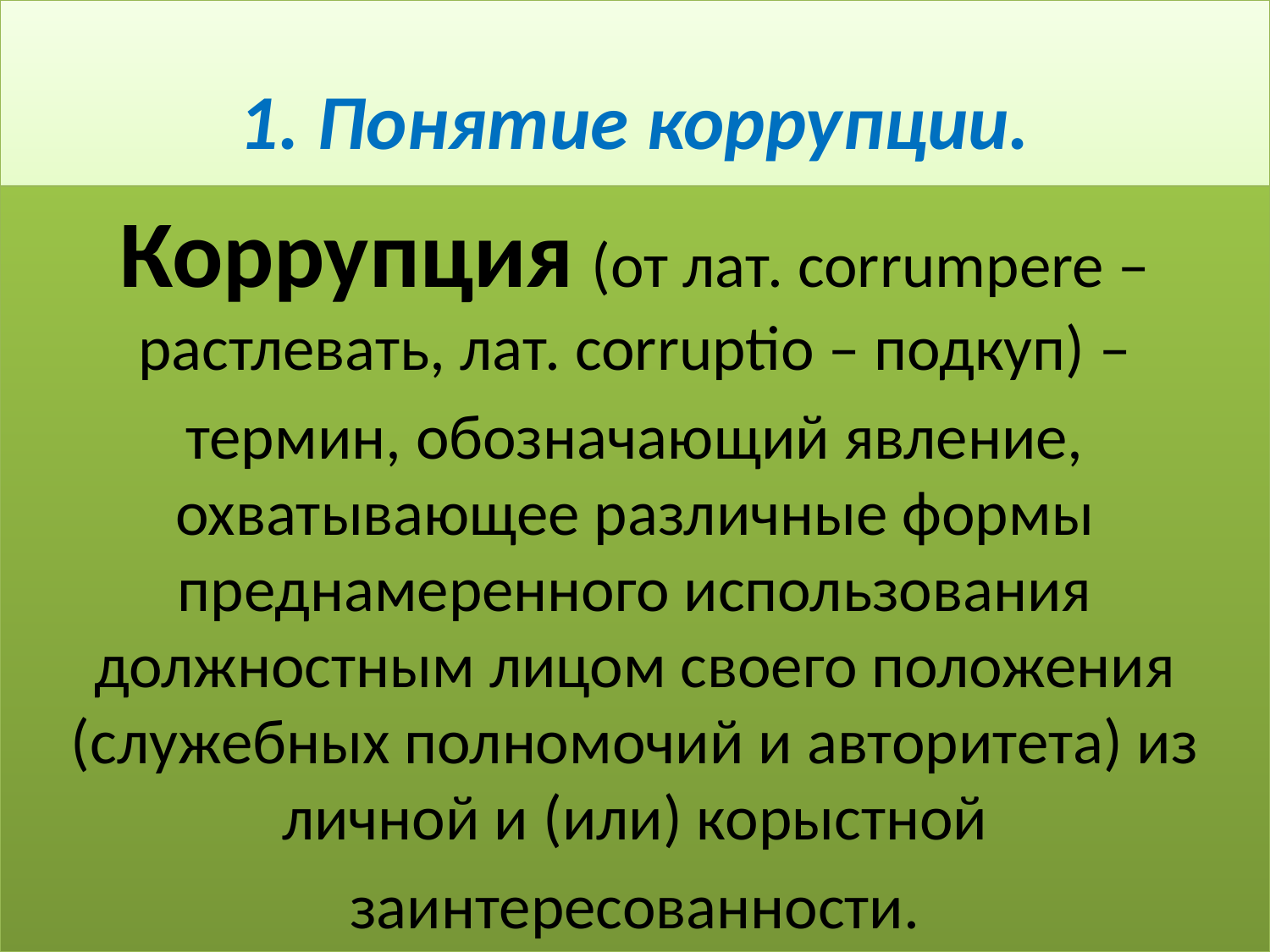

# 1. Понятие коррупции.
Коррупция (от лат. corrumpere – растлевать, лат. corruptio – подкуп) –
термин, обозначающий явление, охватывающее различные формы преднамеренного использования должностным лицом своего положения (служебных полномочий и авторитета) из личной и (или) корыстной
заинтересованности.